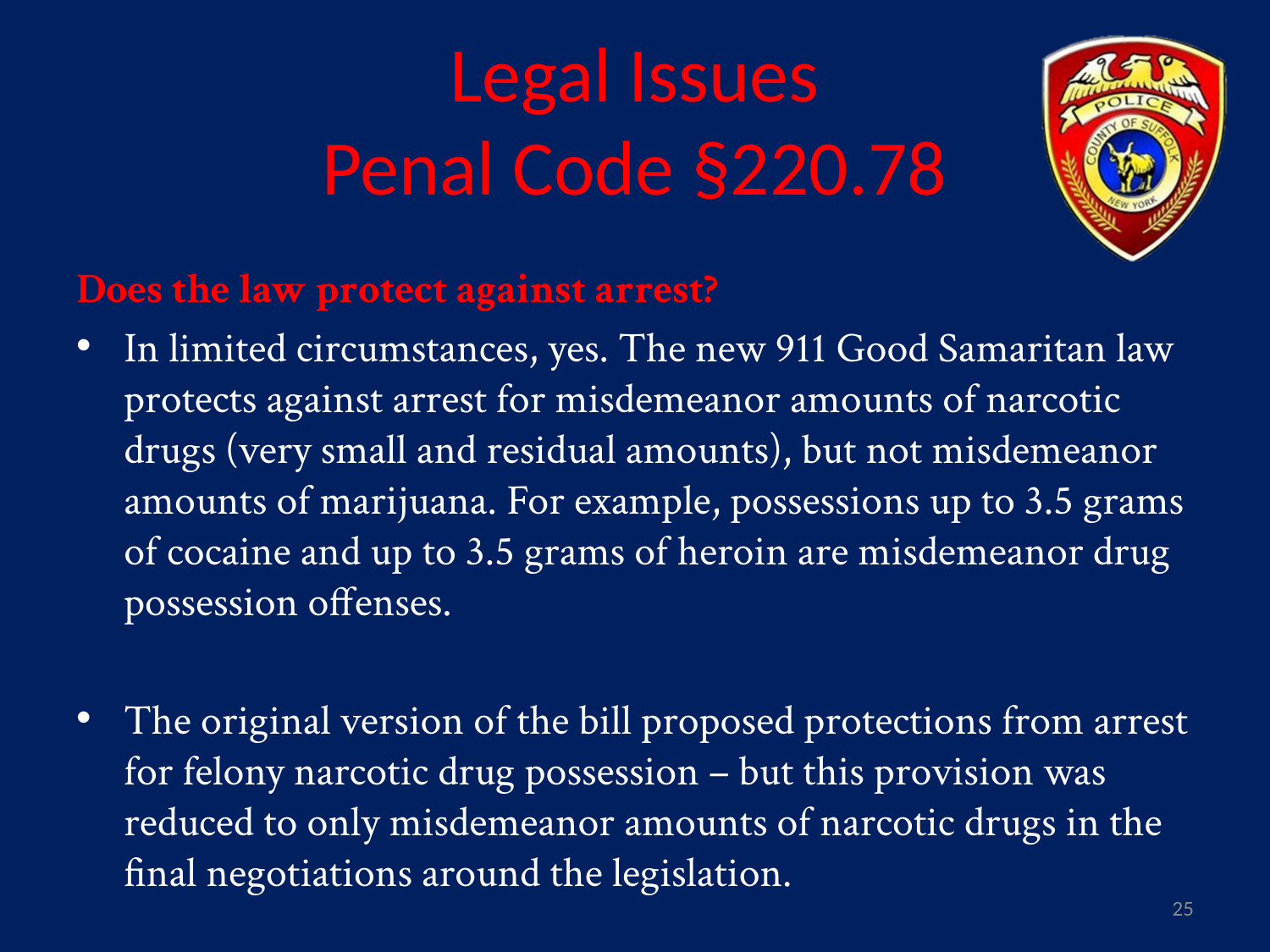

# Legal Issues Penal Code §220.78
Does the law protect against arrest?
In limited circumstances, yes. The new 911 Good Samaritan law protects against arrest for misdemeanor amounts of narcotic drugs (very small and residual amounts), but not misdemeanor amounts of marijuana. For example, possessions up to 3.5 grams of cocaine and up to 3.5 grams of heroin are misdemeanor drug possession offenses.

The original version of the bill proposed protections from arrest for felony narcotic drug possession – but this provision was reduced to only misdemeanor amounts of narcotic drugs in the final negotiations around the legislation.
25